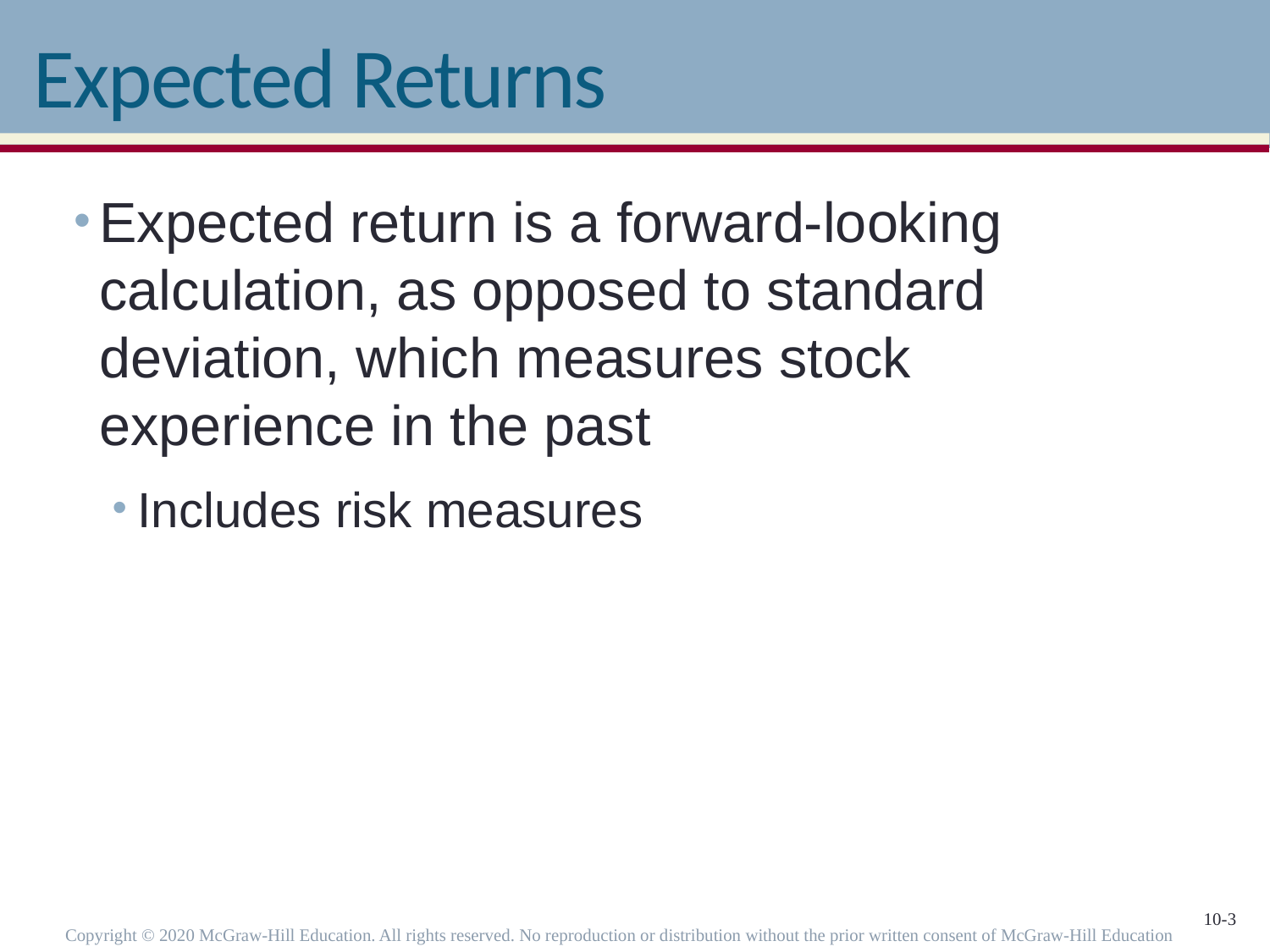

# Expected Returns
Expected return is a forward-looking calculation, as opposed to standard deviation, which measures stock experience in the past
Includes risk measures
Copyright © 2020 McGraw-Hill Education. All rights reserved. No reproduction or distribution without the prior written consent of McGraw-Hill Education